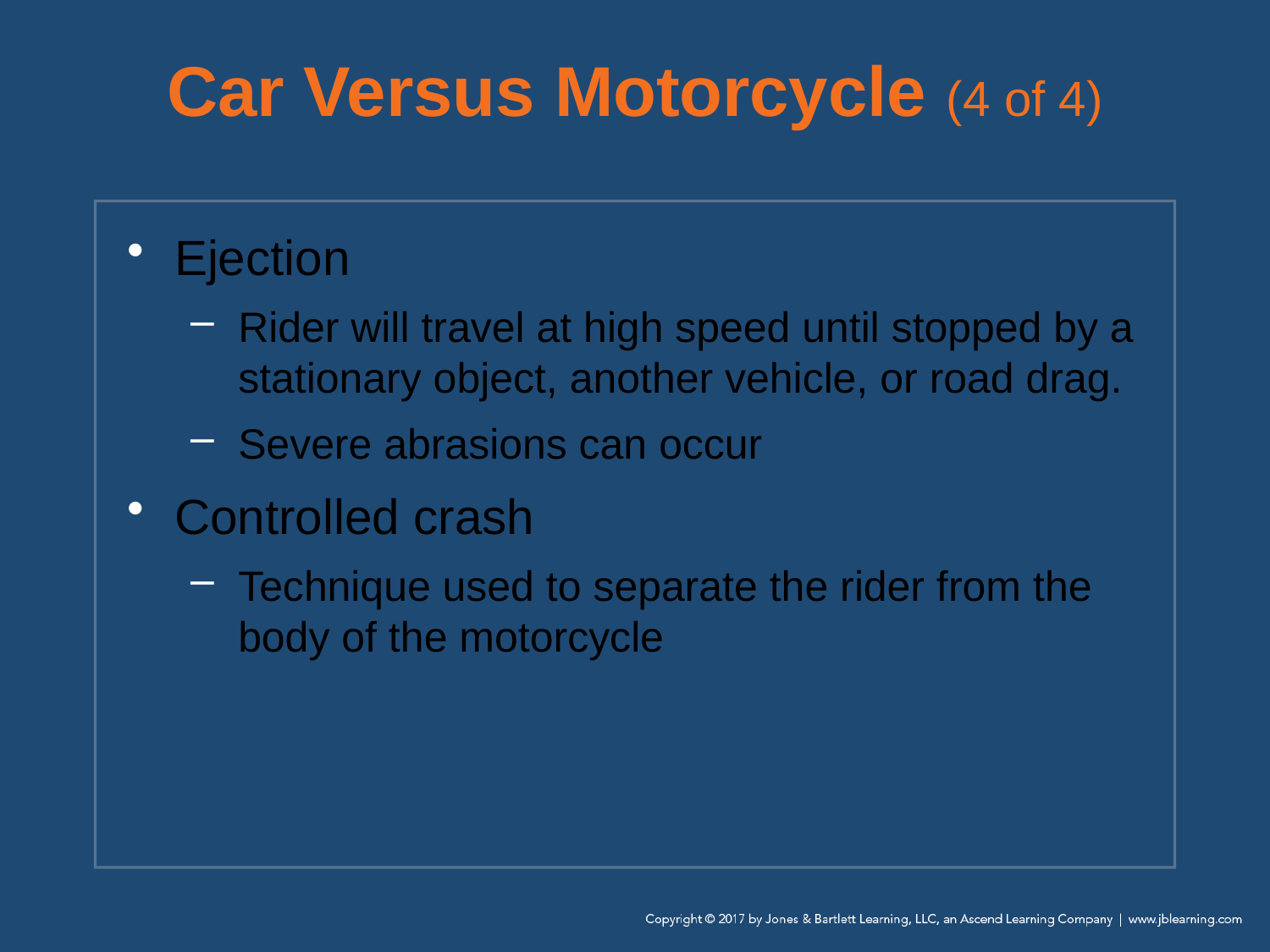

# Car Versus Motorcycle (4 of 4)
Ejection
Rider will travel at high speed until stopped by a stationary object, another vehicle, or road drag.
Severe abrasions can occur
Controlled crash
Technique used to separate the rider from the body of the motorcycle